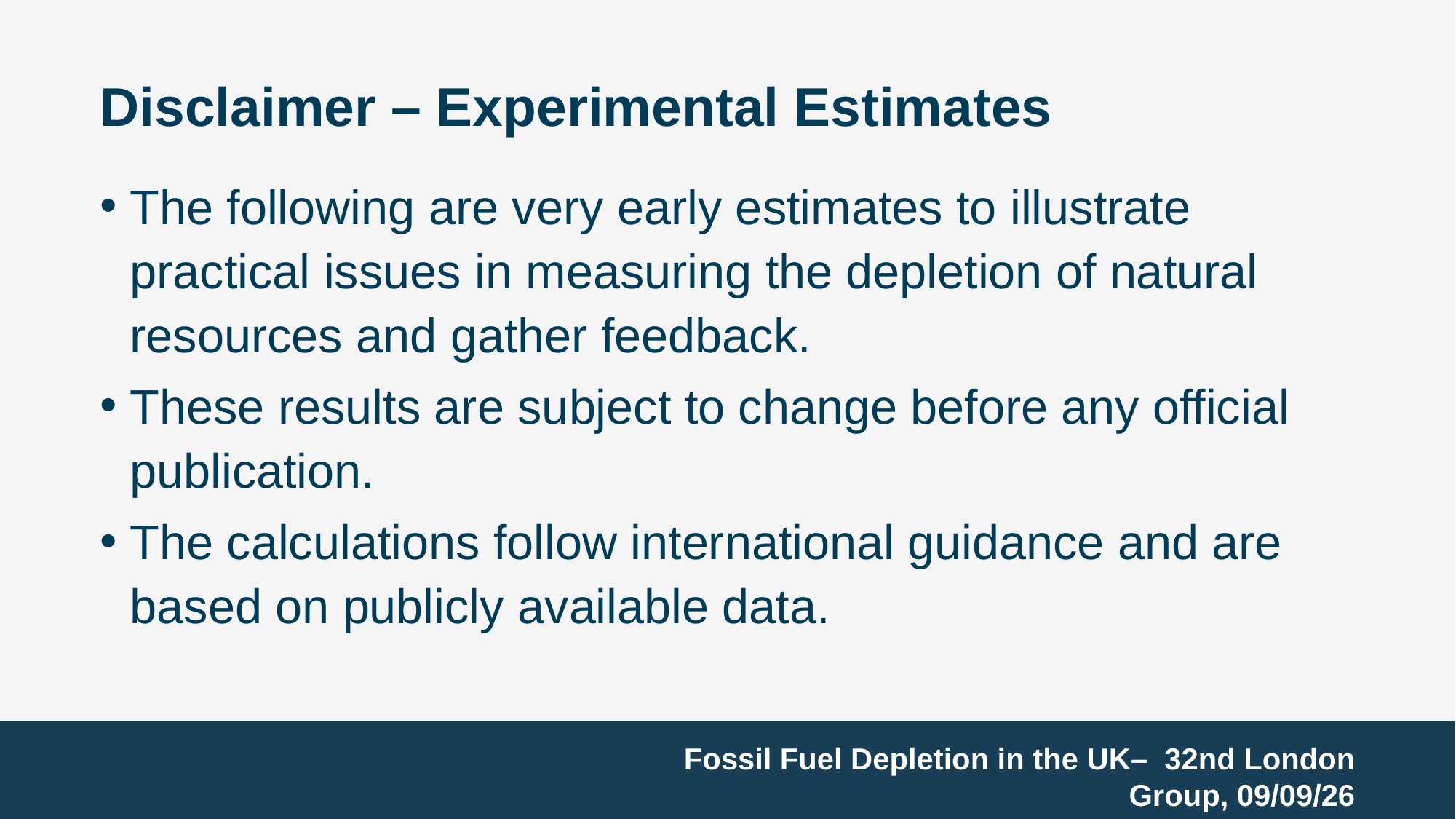

# Disclaimer – Experimental Estimates
The following are very early estimates to illustrate practical issues in measuring the depletion of natural resources and gather feedback.
These results are subject to change before any official publication.
The calculations follow international guidance and are based on publicly available data.
Fossil Fuel Depletion in the UK–  32nd London Group, 09/09/26